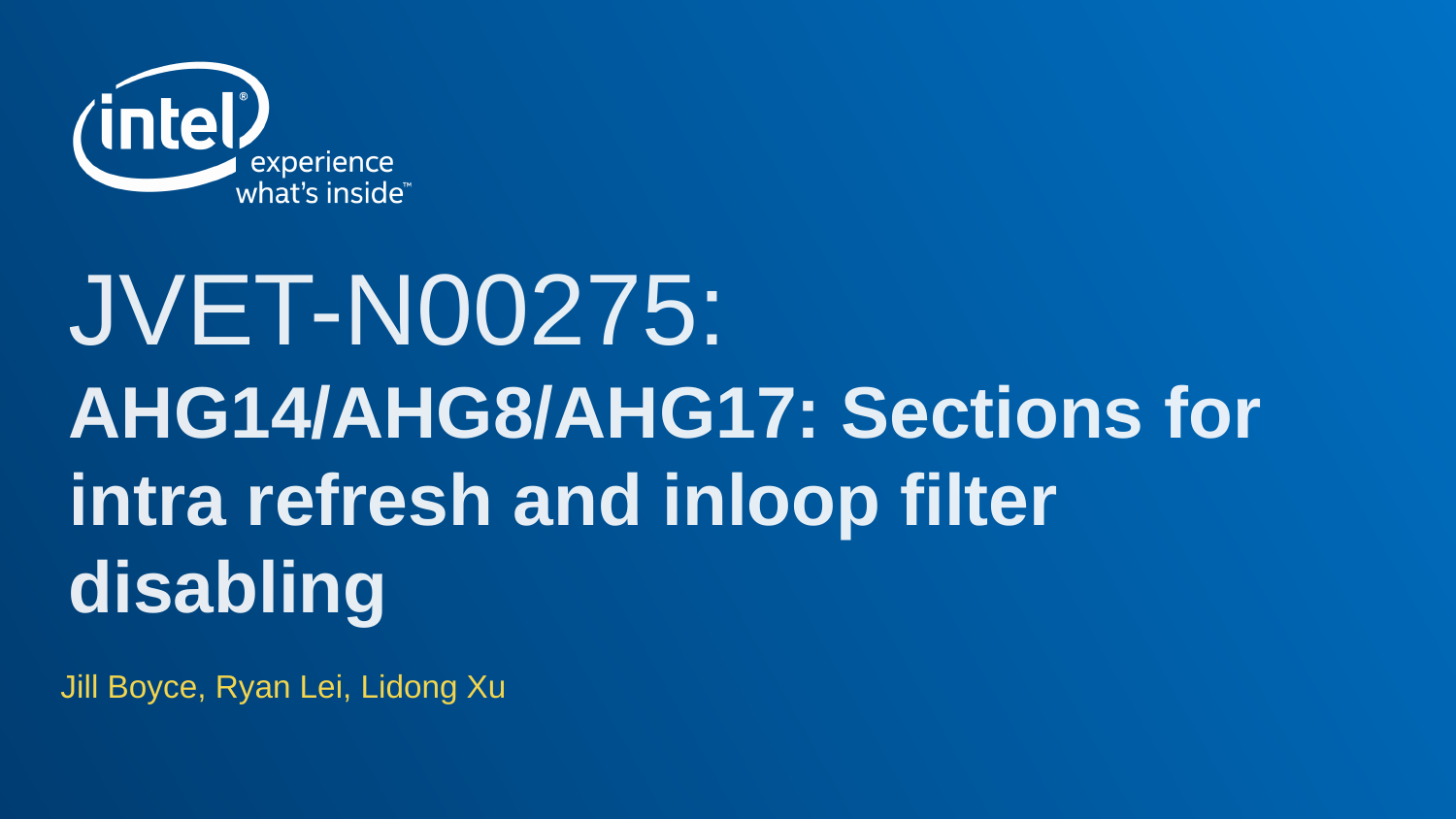

# JVET-N00275: AHG14/AHG8/AHG17: Sections for intra refresh and inloop filter disabling
Jill Boyce, Ryan Lei, Lidong Xu